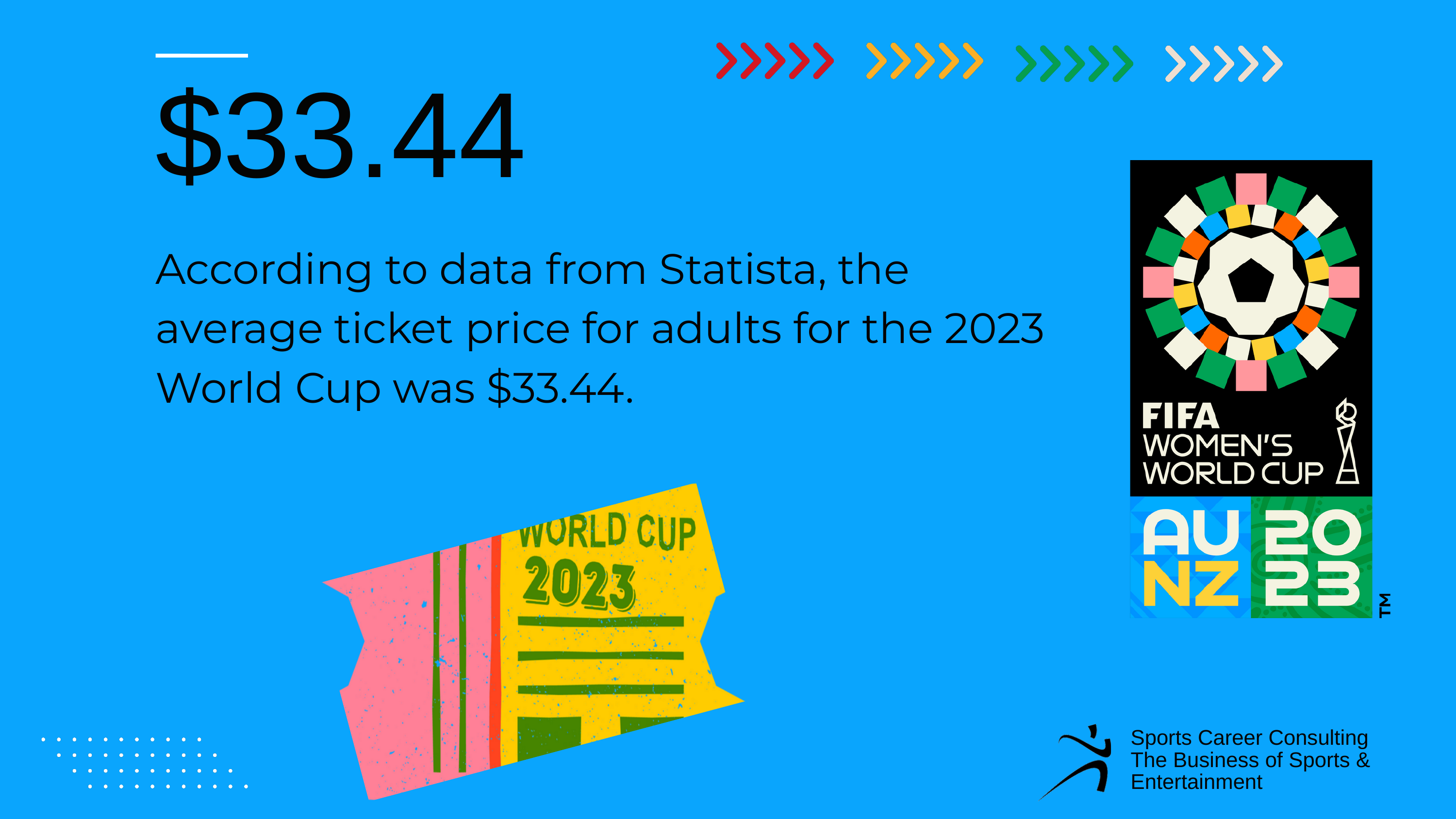

$33.44

According to data from Statista, the average ticket price for adults for the 2023 World Cup was $33.44.

Sports Career Consulting
The Business of Sports & Entertainment